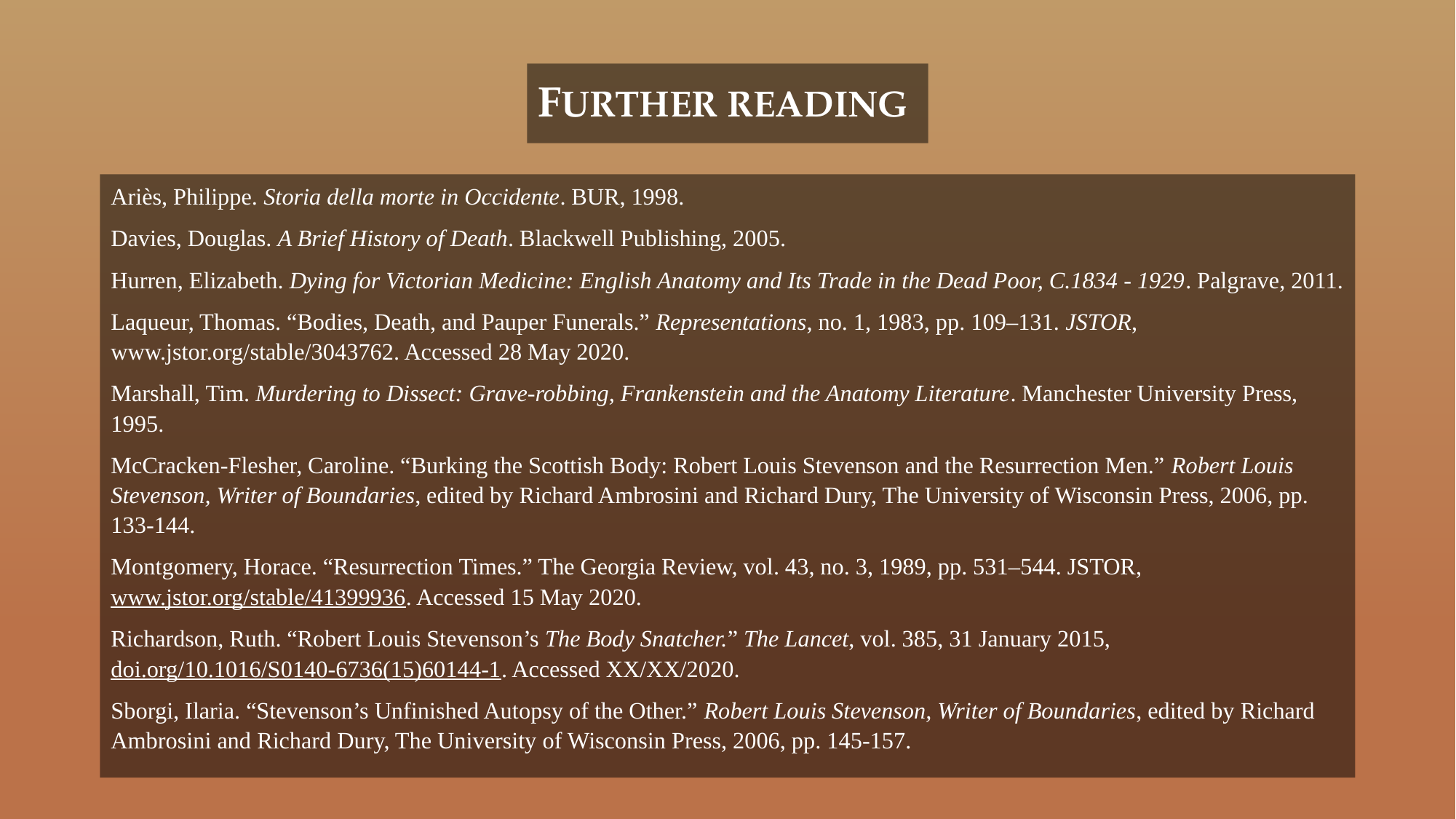

# FURTHER READING
Ariès, Philippe. Storia della morte in Occidente. BUR, 1998.
Davies, Douglas. A Brief History of Death. Blackwell Publishing, 2005.
Hurren, Elizabeth. Dying for Victorian Medicine: English Anatomy and Its Trade in the Dead Poor, C.1834 - 1929. Palgrave, 2011.
Laqueur, Thomas. “Bodies, Death, and Pauper Funerals.” Representations, no. 1, 1983, pp. 109–131. JSTOR, www.jstor.org/stable/3043762. Accessed 28 May 2020.
Marshall, Tim. Murdering to Dissect: Grave-robbing, Frankenstein and the Anatomy Literature. Manchester University Press, 1995.
McCracken-Flesher, Caroline. “Burking the Scottish Body: Robert Louis Stevenson and the Resurrection Men.” Robert Louis Stevenson, Writer of Boundaries, edited by Richard Ambrosini and Richard Dury, The University of Wisconsin Press, 2006, pp. 133-144.
Montgomery, Horace. “Resurrection Times.” The Georgia Review, vol. 43, no. 3, 1989, pp. 531–544. JSTOR, www.jstor.org/stable/41399936. Accessed 15 May 2020.
Richardson, Ruth. “Robert Louis Stevenson’s The Body Snatcher.” The Lancet, vol. 385, 31 January 2015, doi.org/10.1016/S0140-6736(15)60144-1. Accessed XX/XX/2020.
Sborgi, Ilaria. “Stevenson’s Unfinished Autopsy of the Other.” Robert Louis Stevenson, Writer of Boundaries, edited by Richard Ambrosini and Richard Dury, The University of Wisconsin Press, 2006, pp. 145-157.